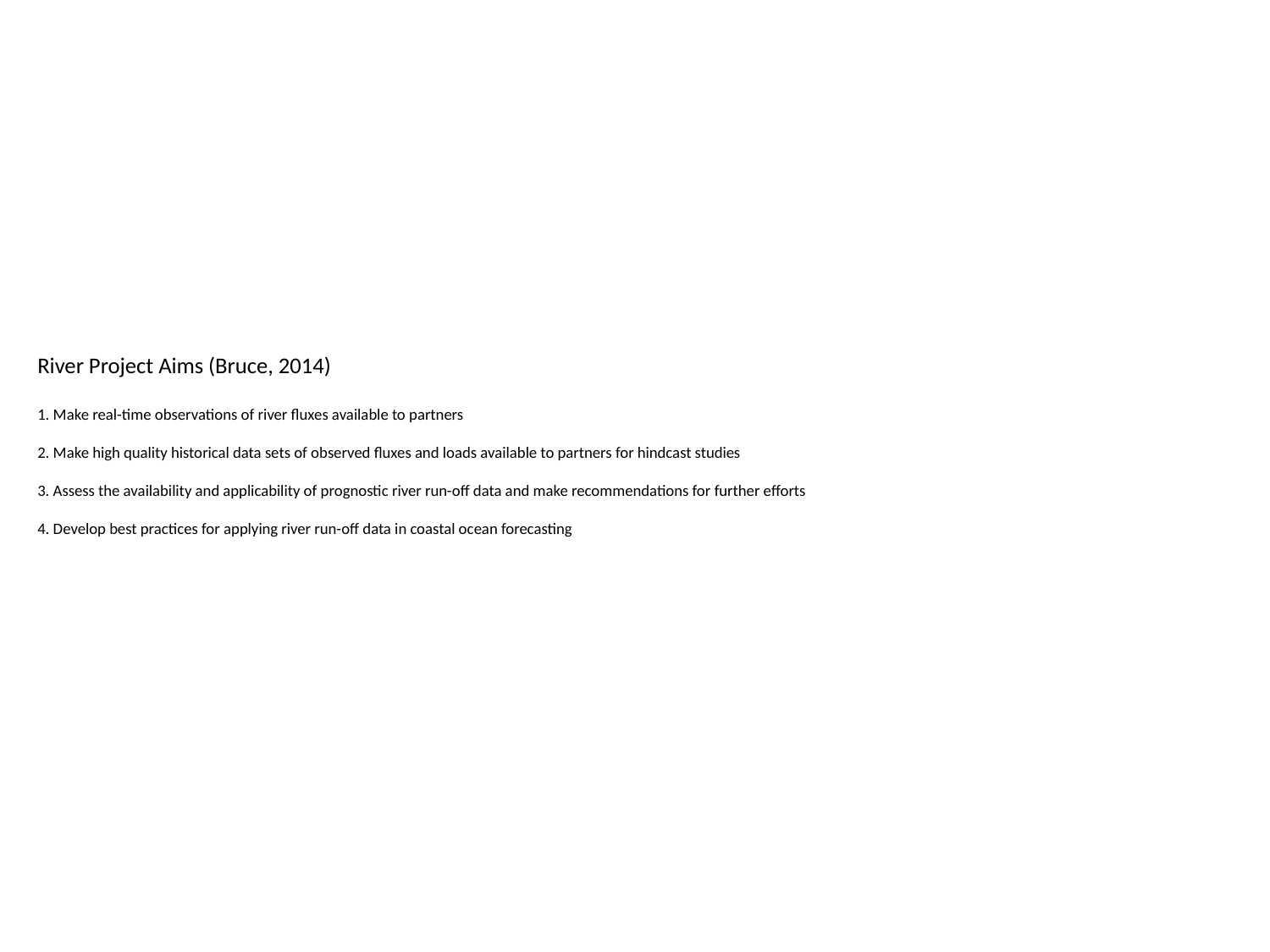

# River Project Aims (Bruce, 2014) 1. Make real-time observations of river fluxes available to partners 2. Make high quality historical data sets of observed fluxes and loads available to partners for hindcast studies 3. Assess the availability and applicability of prognostic river run-off data and make recommendations for further efforts 4. Develop best practices for applying river run-off data in coastal ocean forecasting